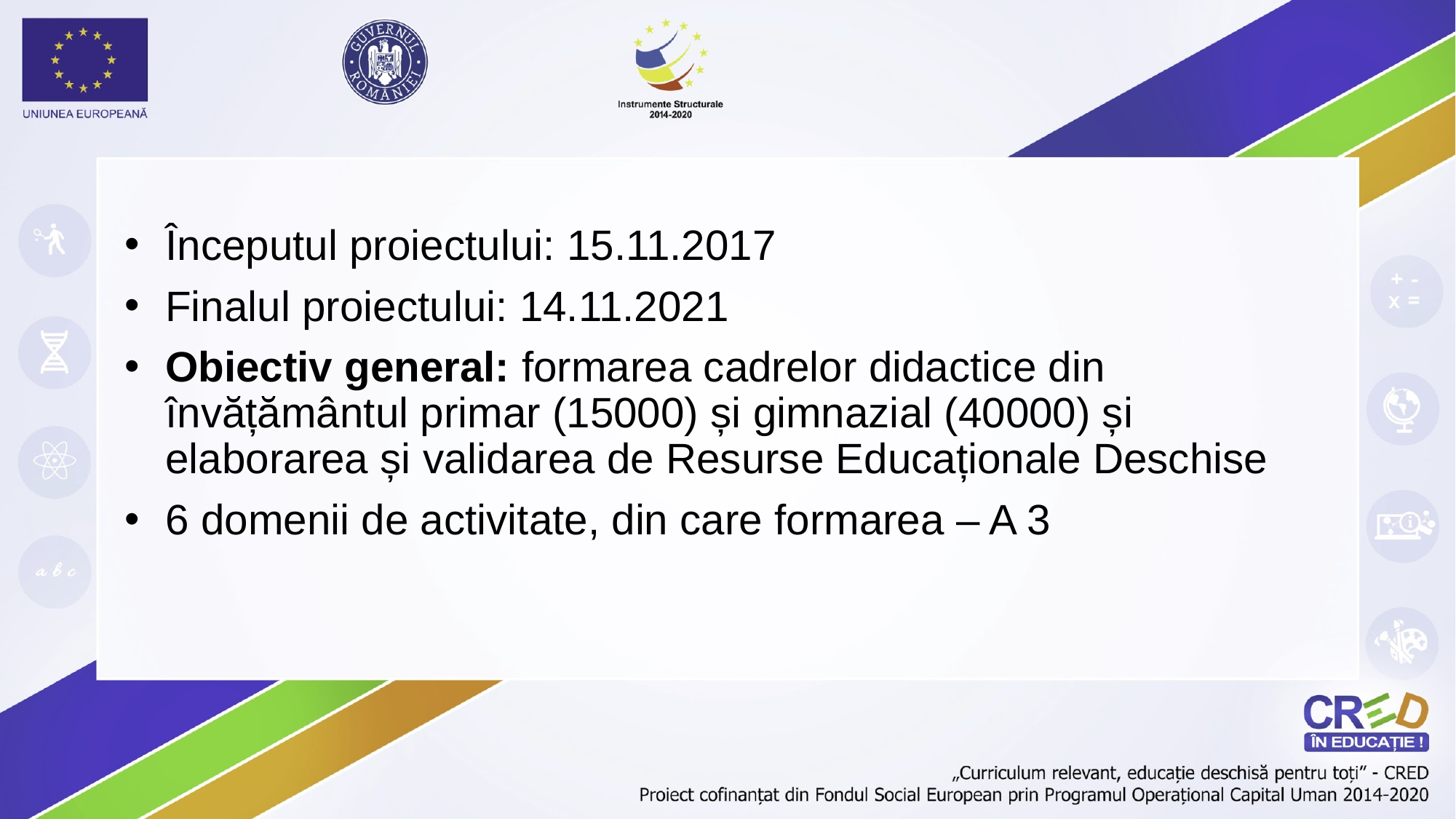

Începutul proiectului: 15.11.2017
Finalul proiectului: 14.11.2021
Obiectiv general: formarea cadrelor didactice din învățământul primar (15000) și gimnazial (40000) și elaborarea și validarea de Resurse Educaționale Deschise
6 domenii de activitate, din care formarea – A 3